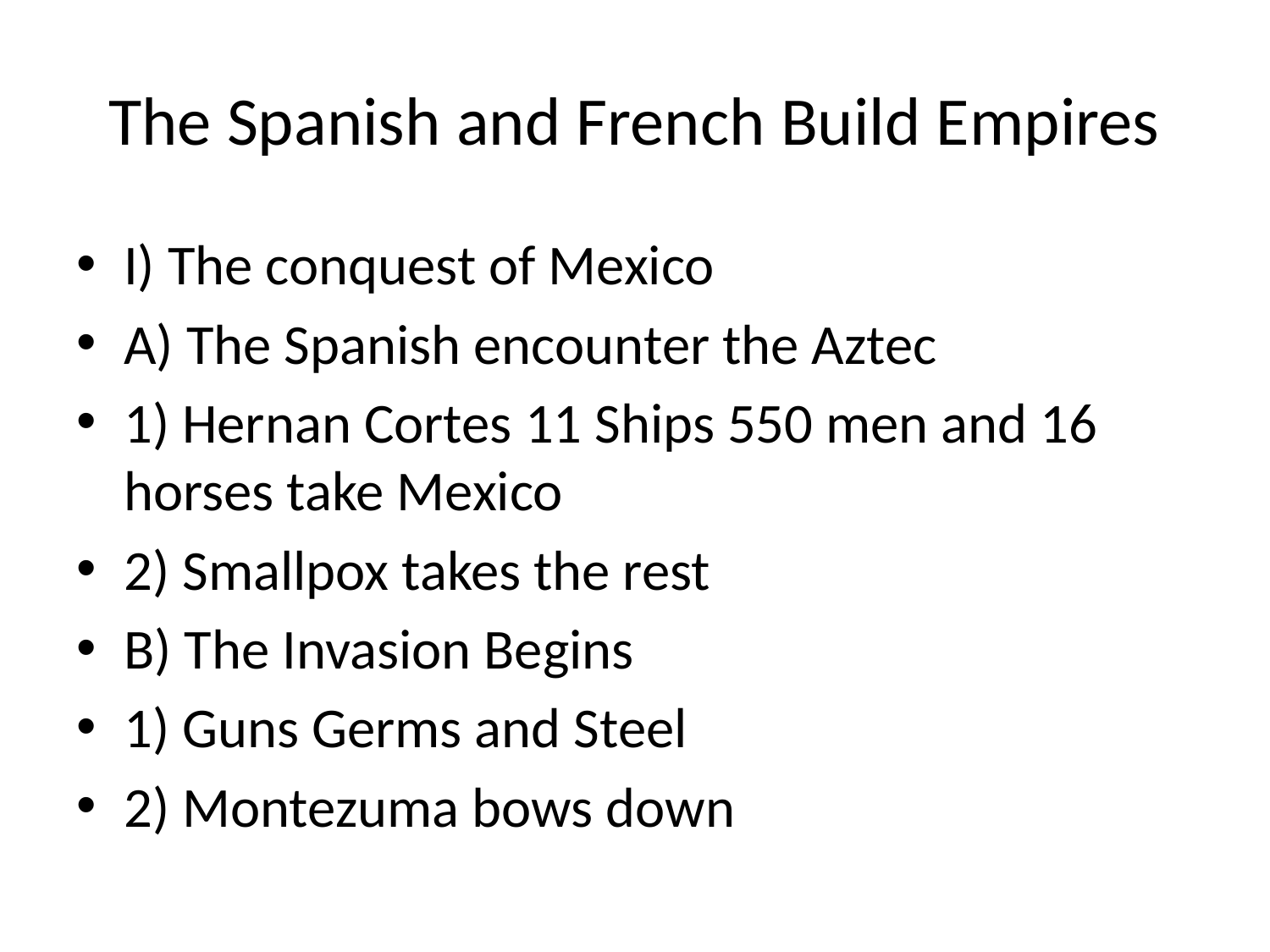

# The Spanish and French Build Empires
I) The conquest of Mexico
A) The Spanish encounter the Aztec
1) Hernan Cortes 11 Ships 550 men and 16 horses take Mexico
2) Smallpox takes the rest
B) The Invasion Begins
1) Guns Germs and Steel
2) Montezuma bows down